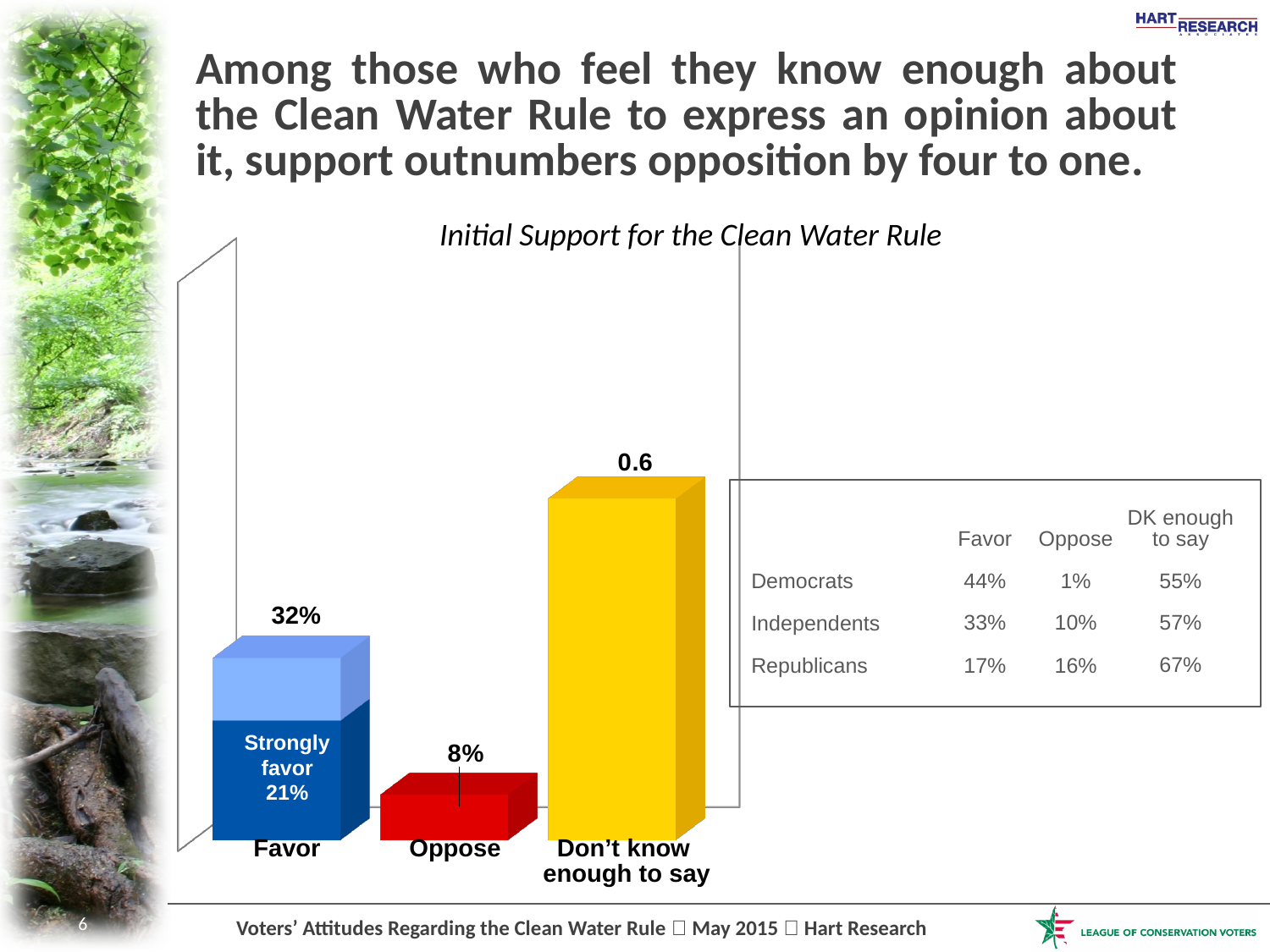

# Among those who feel they know enough about the Clean Water Rule to express an opinion about it, support outnumbers opposition by four to one.
Initial Support for the Clean Water Rule

[unsupported chart]

DK enough
to say
55%
57%
67%
Favor
44%
33%
17%
Oppose
1%
10%
16%
Democrats
Independents
Republicans
32%
Strongly
favor
21%
Favor
Oppose
Don’t know
 enough to say
6